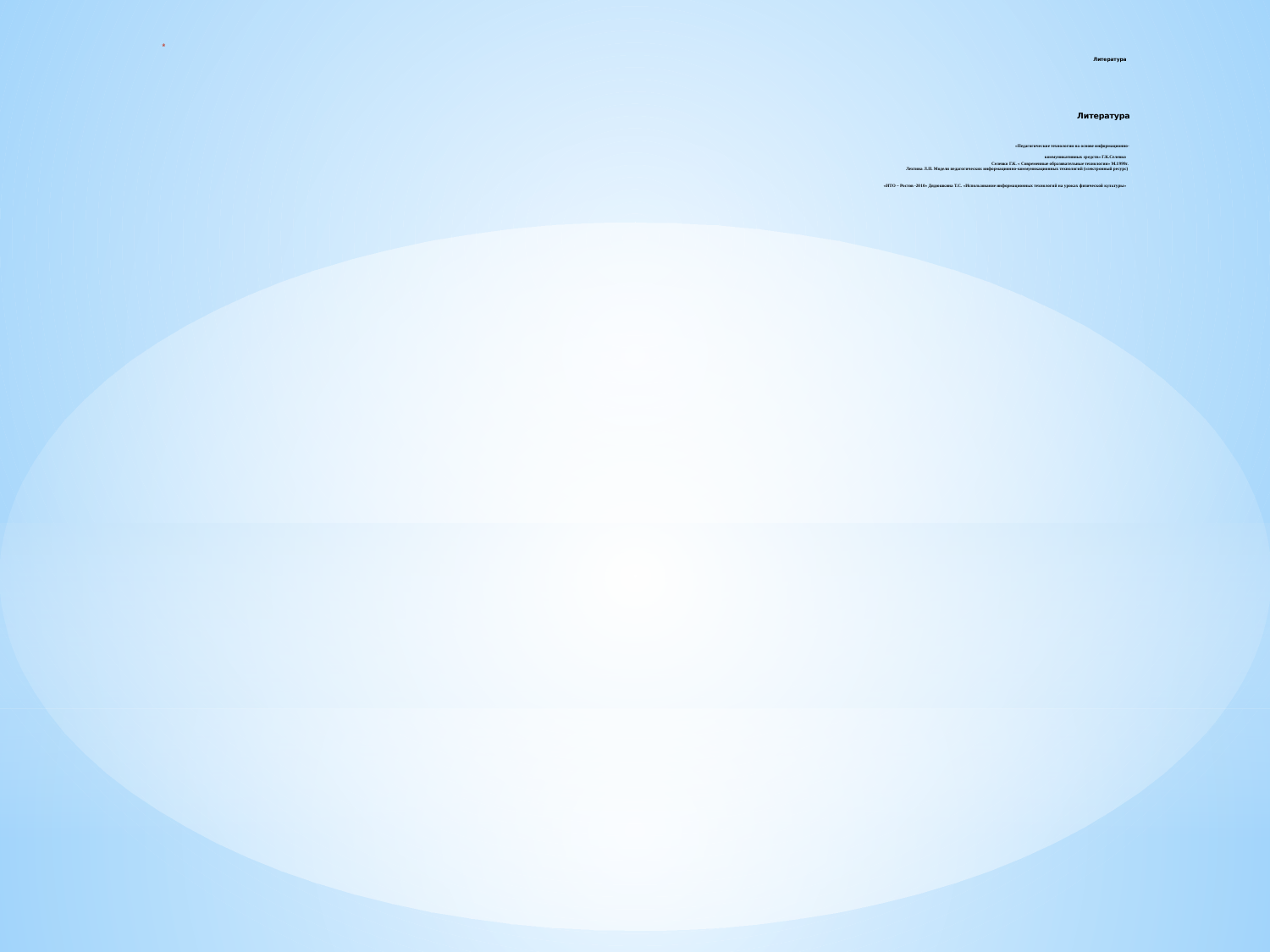

Литература
Литература
«Педагогические технологии на основе информационно-
коммуникативных средств» Г.К.Селевко
Селевко Г.К. « Современные образовательные технологии» М.1999г. 
Лехтина Л.П. Модели педагогических информационно-коммуникационных технологий (электронный ресурс) 
«ИТО – Ростов -2010» Дядюшкина Т.С. «Использование информационных технологий на уроках физической культуры»